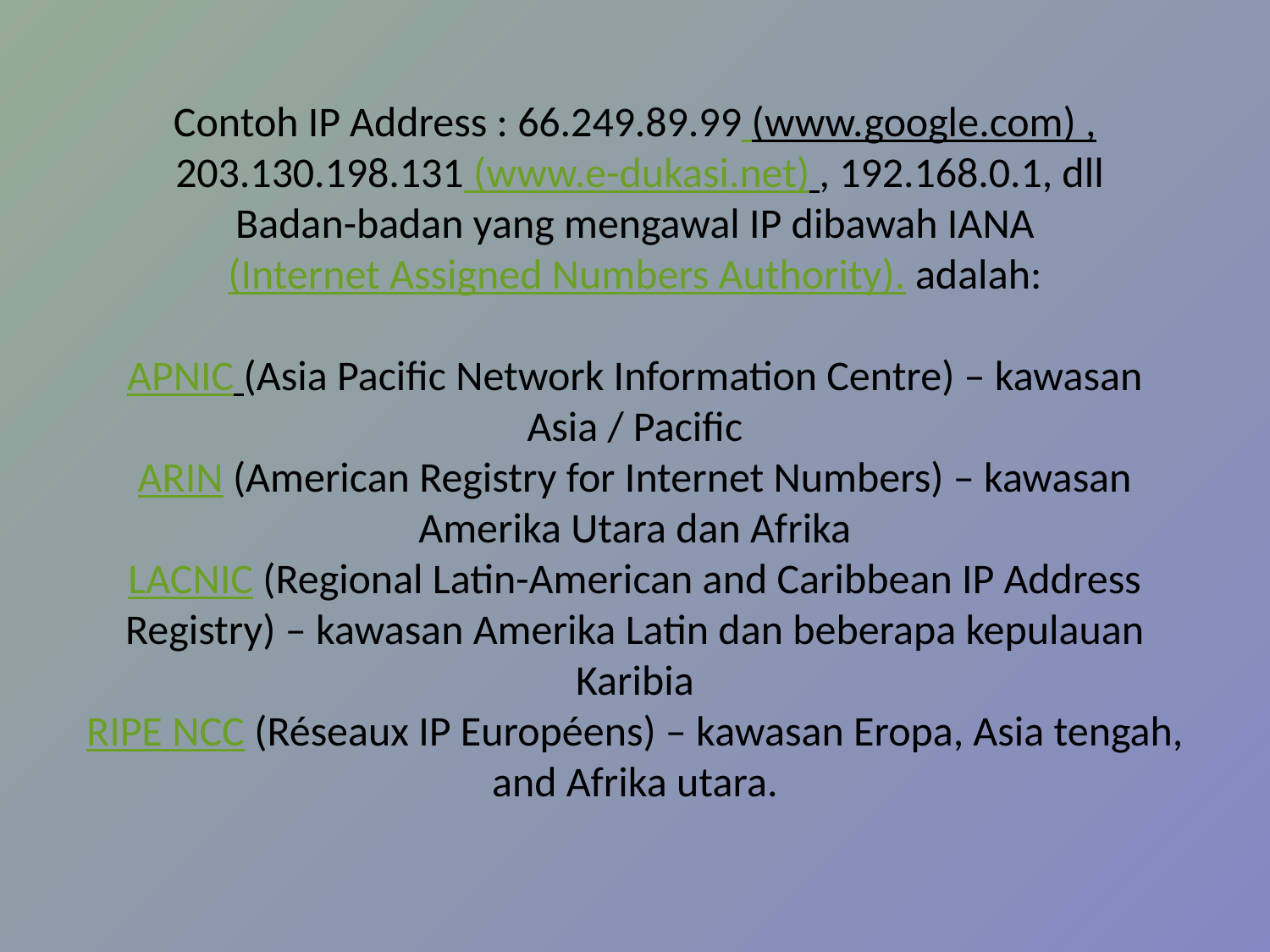

# Contoh IP Address : 66.249.89.99 (www.google.com) , 203.130.198.131 (www.e-dukasi.net) , 192.168.0.1, dll Badan-badan yang mengawal IP dibawah IANA(Internet Assigned Numbers Authority). adalah: APNIC (Asia Pacific Network Information Centre) – kawasan Asia / Pacific ARIN (American Registry for Internet Numbers) – kawasan Amerika Utara dan Afrika LACNIC (Regional Latin-American and Caribbean IP Address Registry) – kawasan Amerika Latin dan beberapa kepulauan Karibia RIPE NCC (Réseaux IP Européens) – kawasan Eropa, Asia tengah, and Afrika utara.